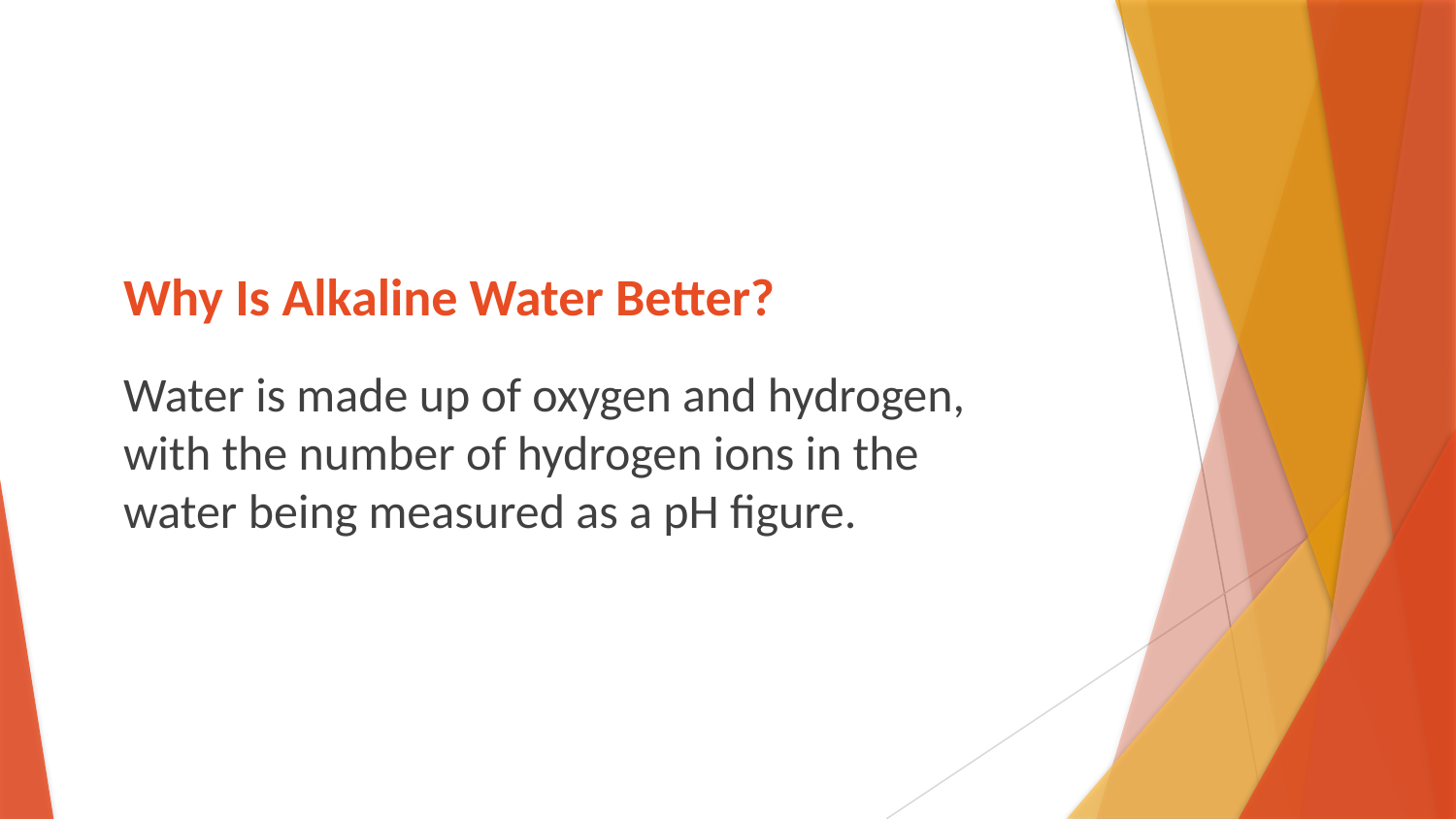

# Why Is Alkaline Water Better?
Water is made up of oxygen and hydrogen, with the number of hydrogen ions in the water being measured as a pH figure.